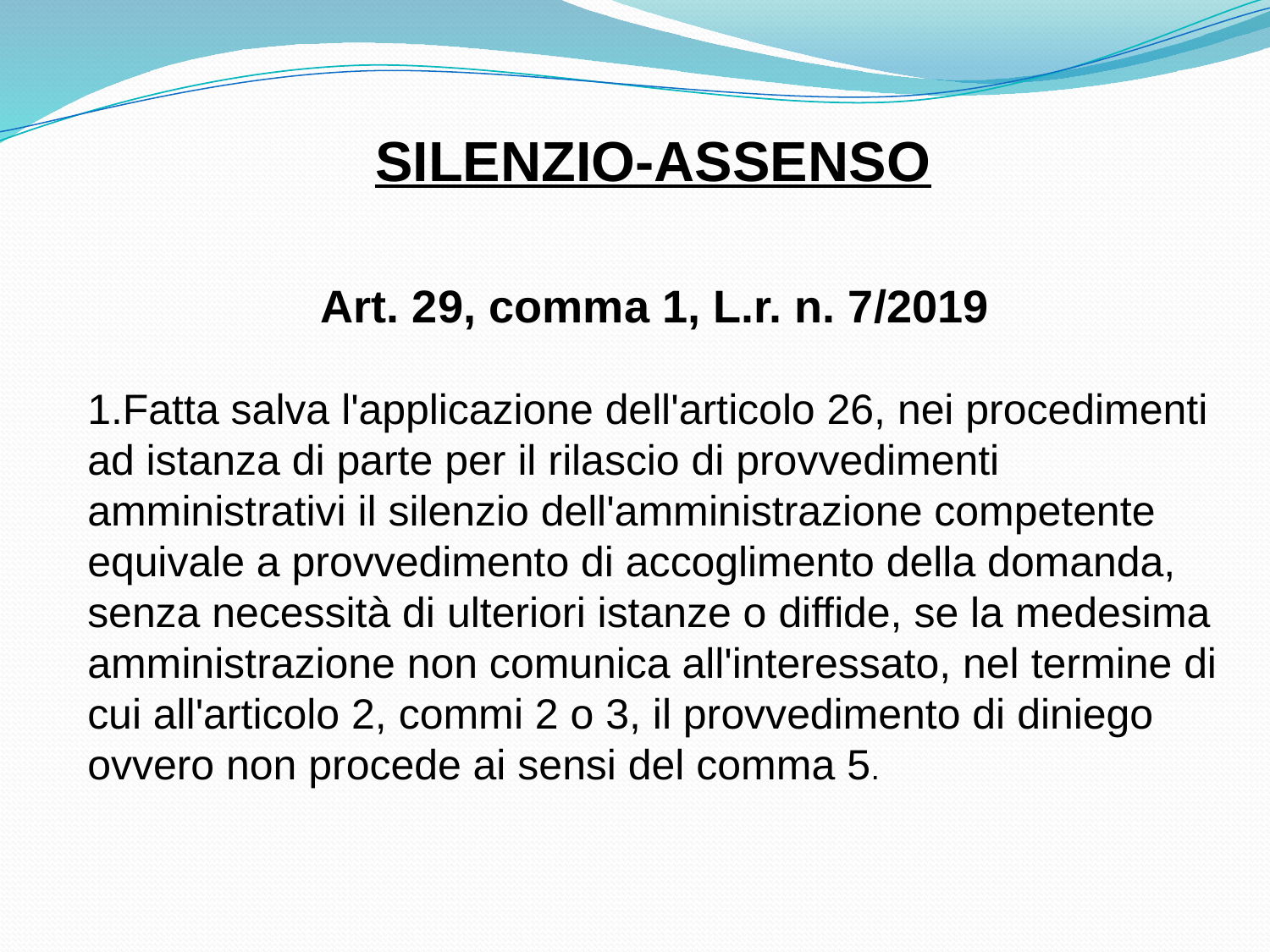

SILENZIO-ASSENSO
Art. 29, comma 1, L.r. n. 7/2019

1.Fatta salva l'applicazione dell'articolo 26, nei procedimenti ad istanza di parte per il rilascio di provvedimenti amministrativi il silenzio dell'amministrazione competente equivale a provvedimento di accoglimento della domanda, senza necessità di ulteriori istanze o diffide, se la medesima amministrazione non comunica all'interessato, nel termine di cui all'articolo 2, commi 2 o 3, il provvedimento di diniego ovvero non procede ai sensi del comma 5.